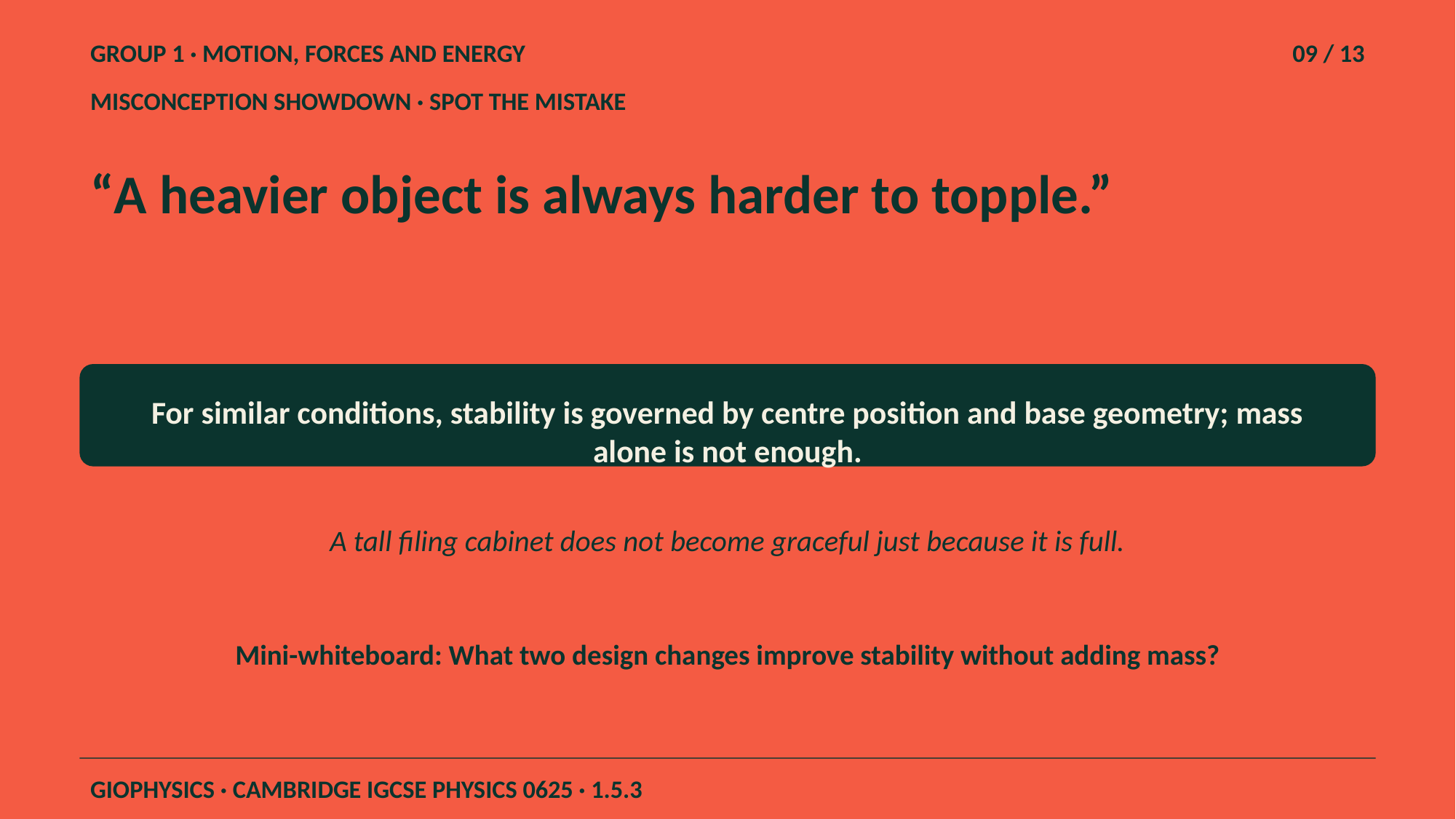

GROUP 1 · MOTION, FORCES AND ENERGY
09 / 13
MISCONCEPTION SHOWDOWN · SPOT THE MISTAKE
“A heavier object is always harder to topple.”

For similar conditions, stability is governed by centre position and base geometry; mass alone is not enough.
A tall filing cabinet does not become graceful just because it is full.
Mini-whiteboard: What two design changes improve stability without adding mass?

GIOPHYSICS · CAMBRIDGE IGCSE PHYSICS 0625 · 1.5.3